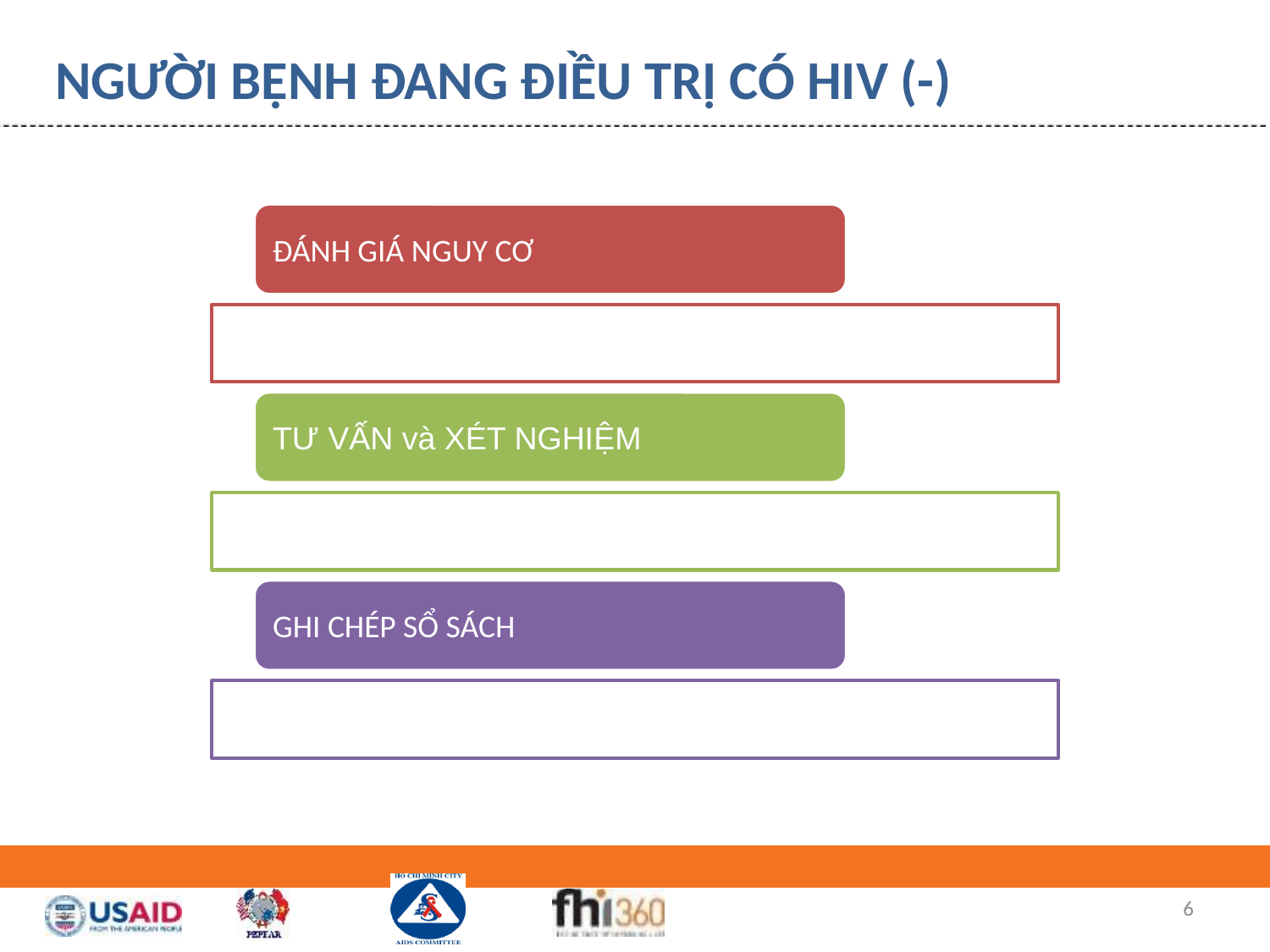

# NGƯỜI BỆNH ĐANG ĐIỀU TRỊ CÓ HIV (-)
ĐÁNH GIÁ NGUY CƠ
TƯ VẤN và XÉT NGHIỆM
GHI CHÉP SỔ SÁCH
6